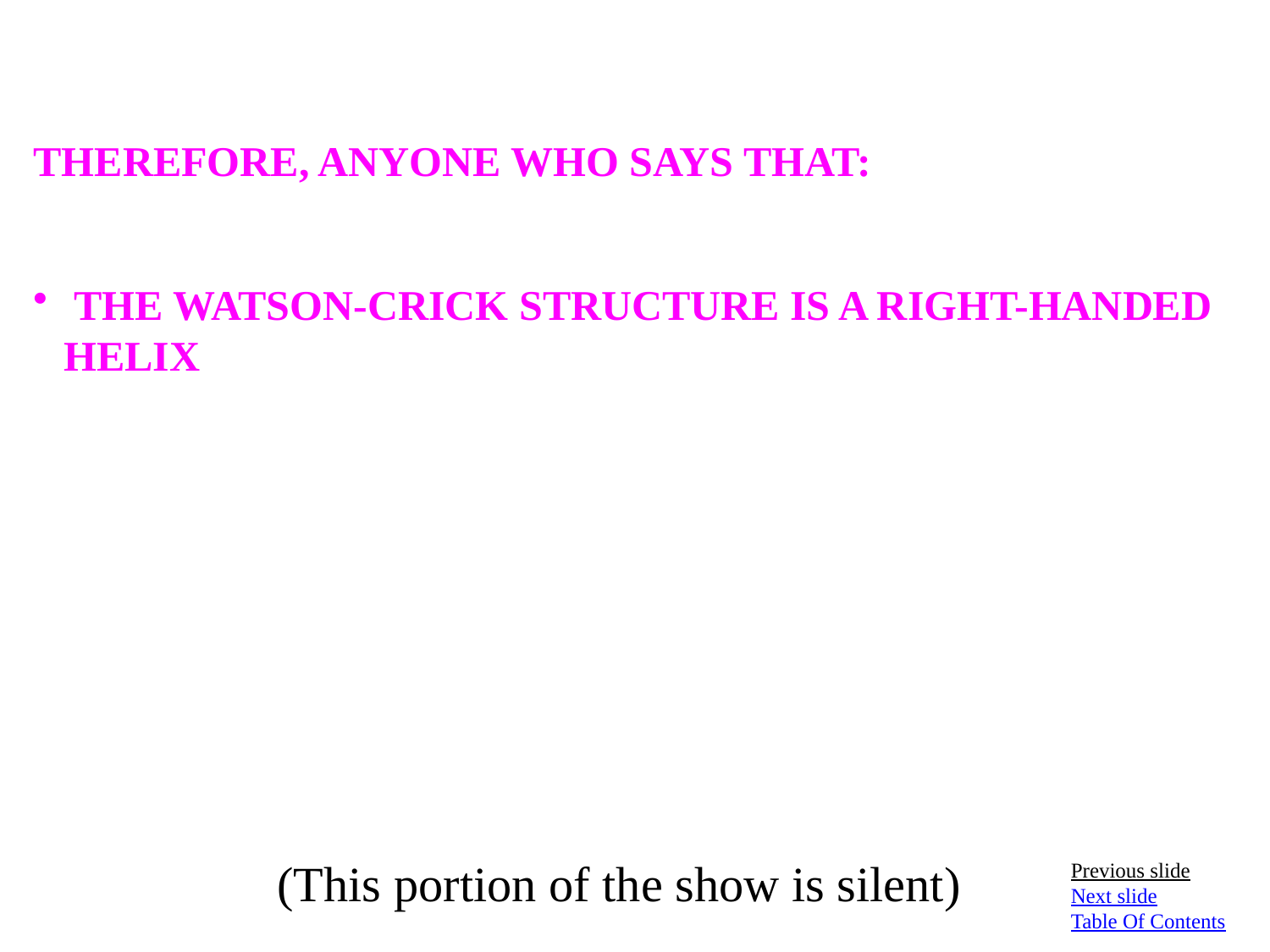

THEREFORE, ANYONE WHO SAYS THAT:

 THE WATSON-CRICK STRUCTURE IS A RIGHT-HANDED HELIX
(This portion of the show is silent)
Previous slide
Next slide
Table Of Contents